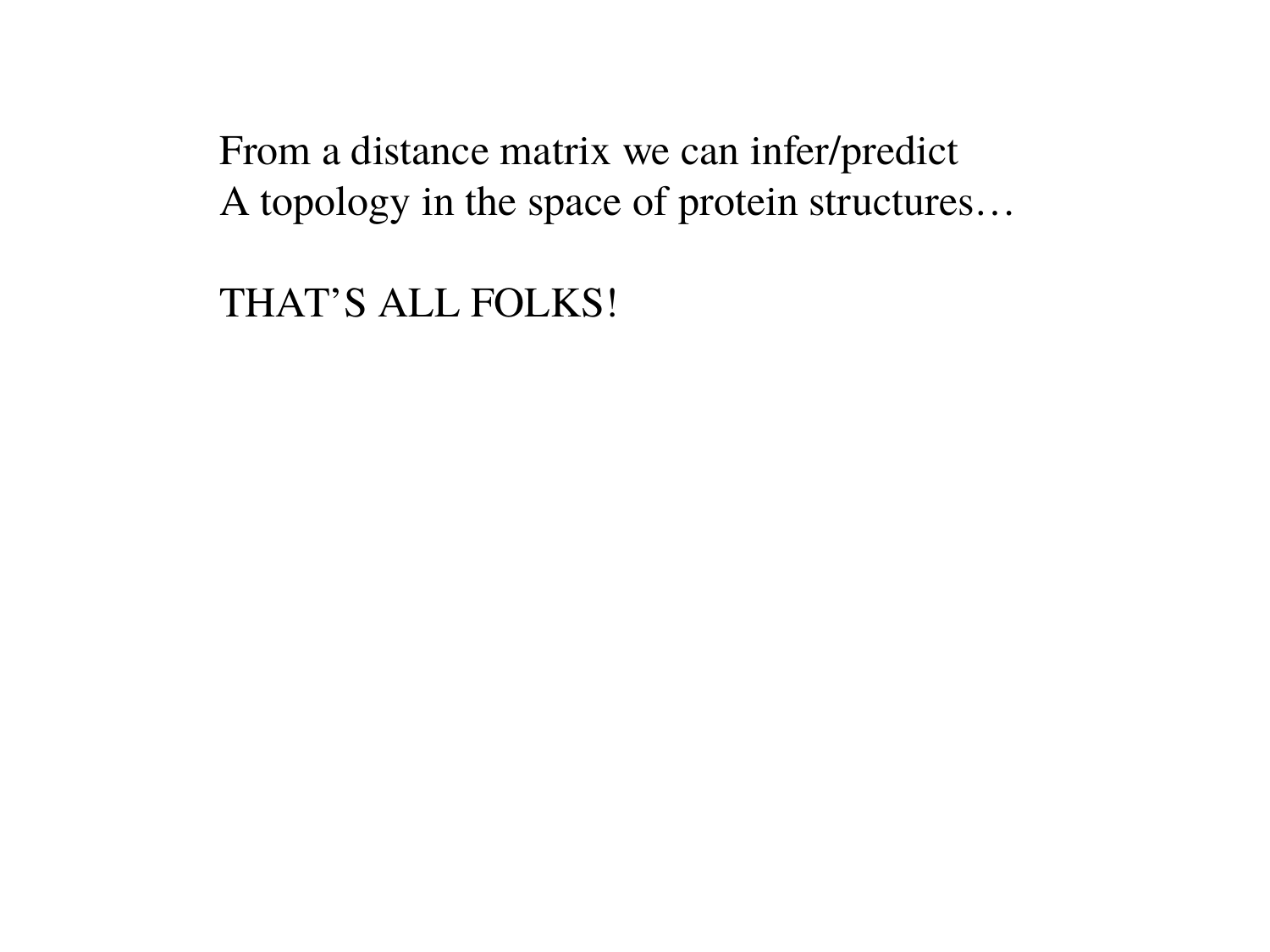

From a distance matrix we can infer/predict
A topology in the space of protein structures…

THAT’S ALL FOLKS!